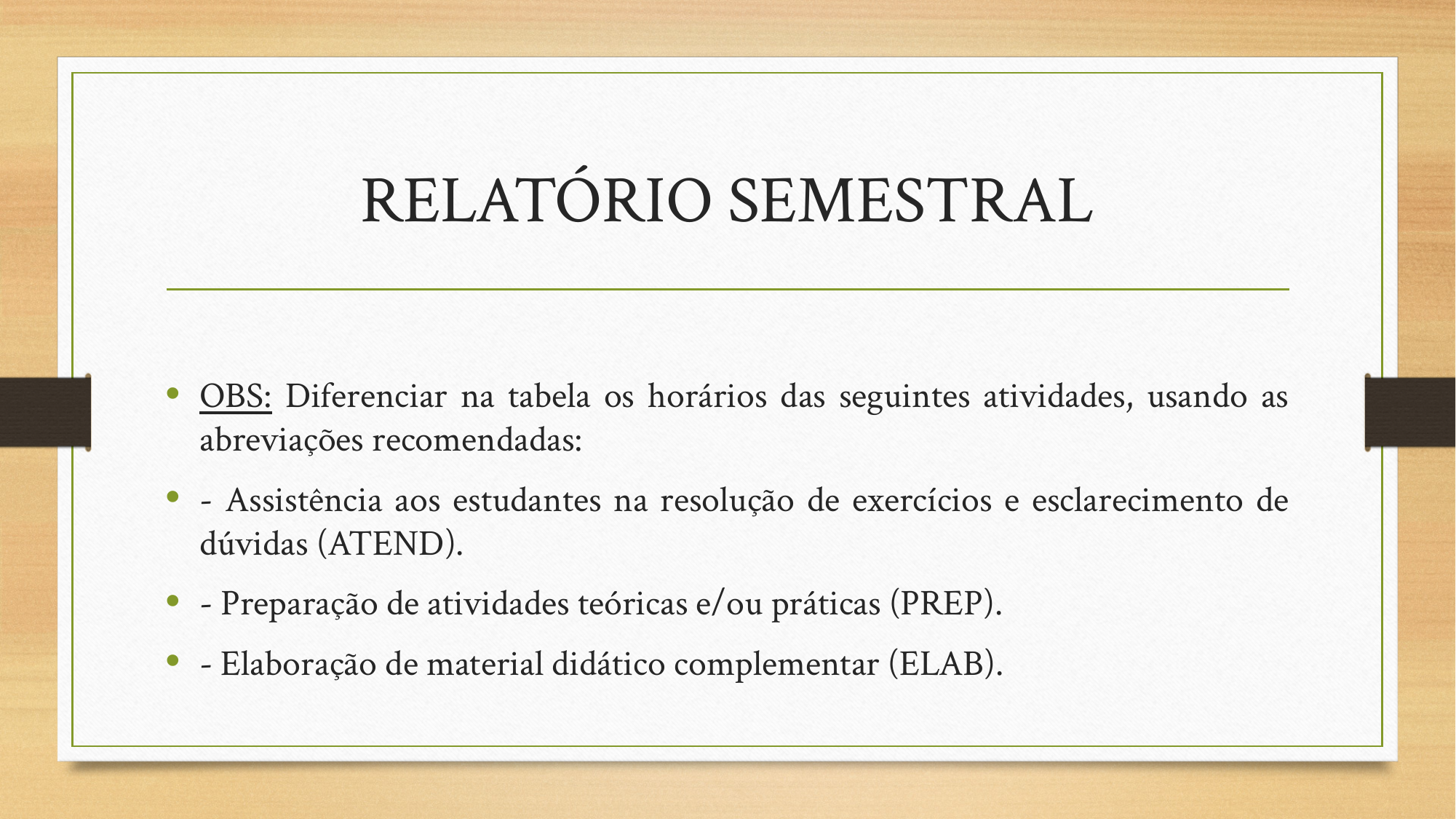

# RELATÓRIO SEMESTRAL

OBS: Diferenciar na tabela os horários das seguintes atividades, usando as abreviações recomendadas:
- Assistência aos estudantes na resolução de exercícios e esclarecimento de dúvidas (ATEND).
- Preparação de atividades teóricas e/ou práticas (PREP).
- Elaboração de material didático complementar (ELAB).